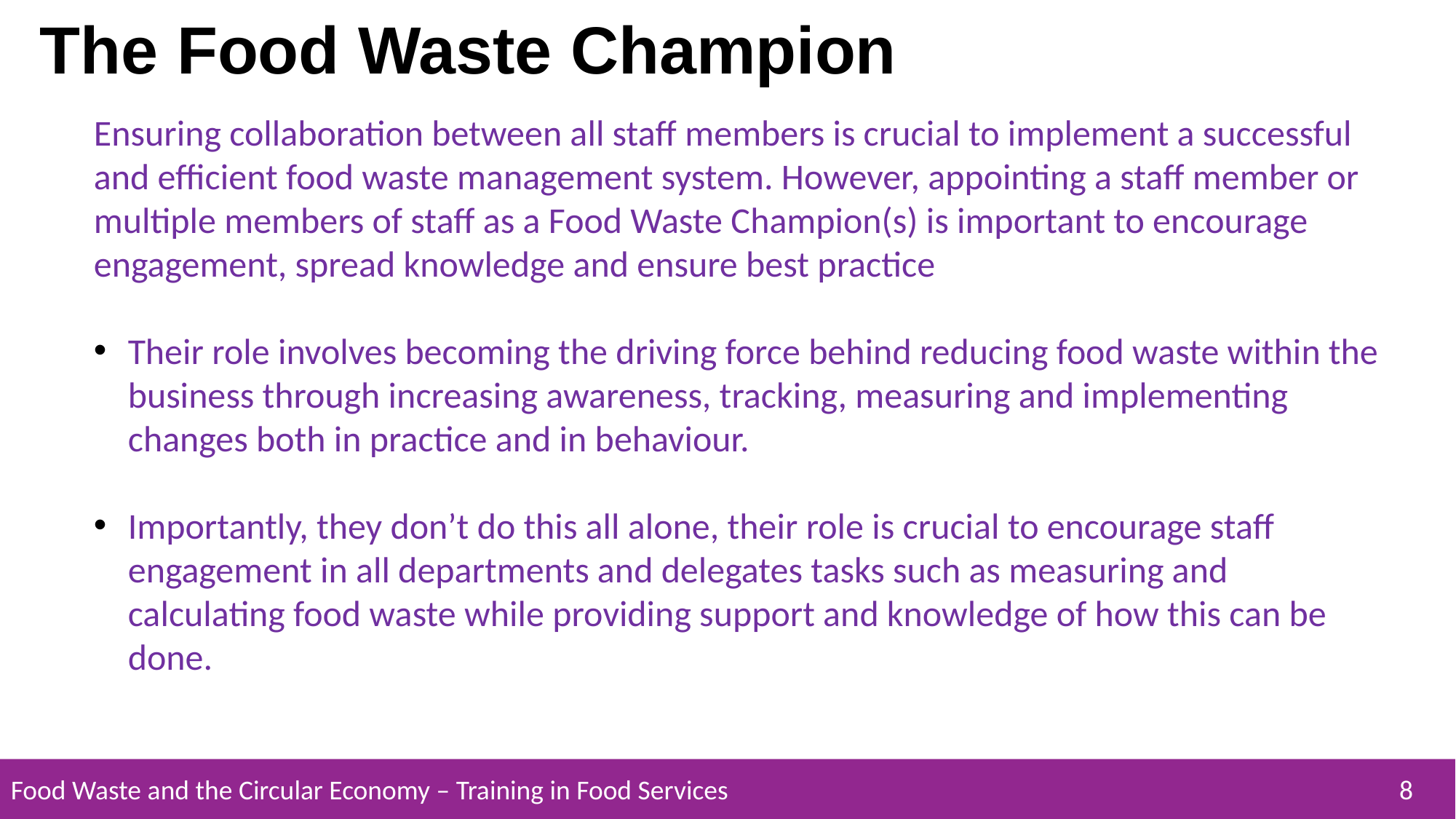

The Food Waste Champion
Ensuring collaboration between all staff members is crucial to implement a successful and efficient food waste management system. However, appointing a staff member or multiple members of staff as a Food Waste Champion(s) is important to encourage engagement, spread knowledge and ensure best practice

Their role involves becoming the driving force behind reducing food waste within the business through increasing awareness, tracking, measuring and implementing changes both in practice and in behaviour.

Importantly, they don’t do this all alone, their role is crucial to encourage staff engagement in all departments and delegates tasks such as measuring and calculating food waste while providing support and knowledge of how this can be done.